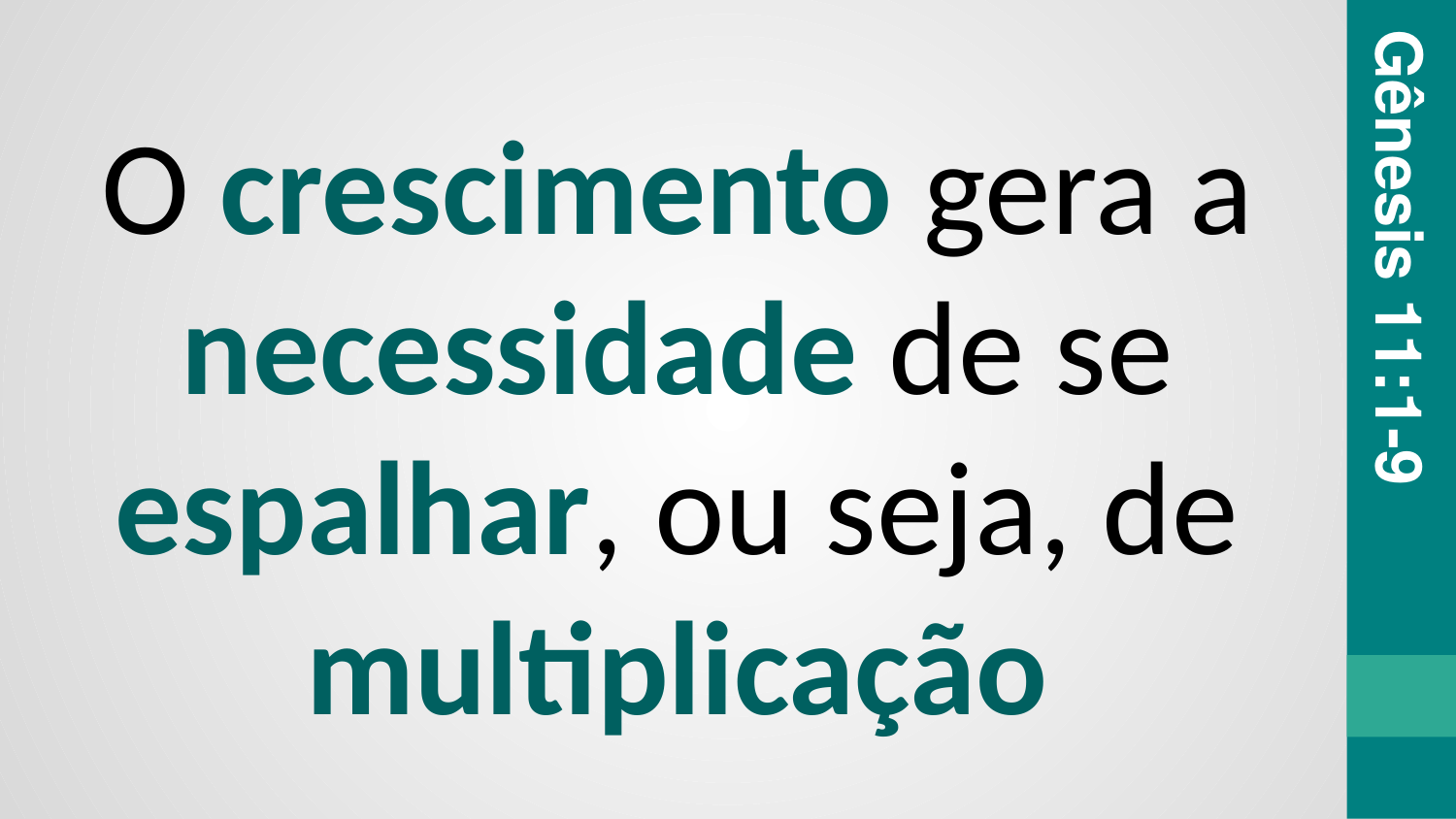

O crescimento gera a necessidade de se espalhar, ou seja, de multiplicação
Gênesis 11:1-9